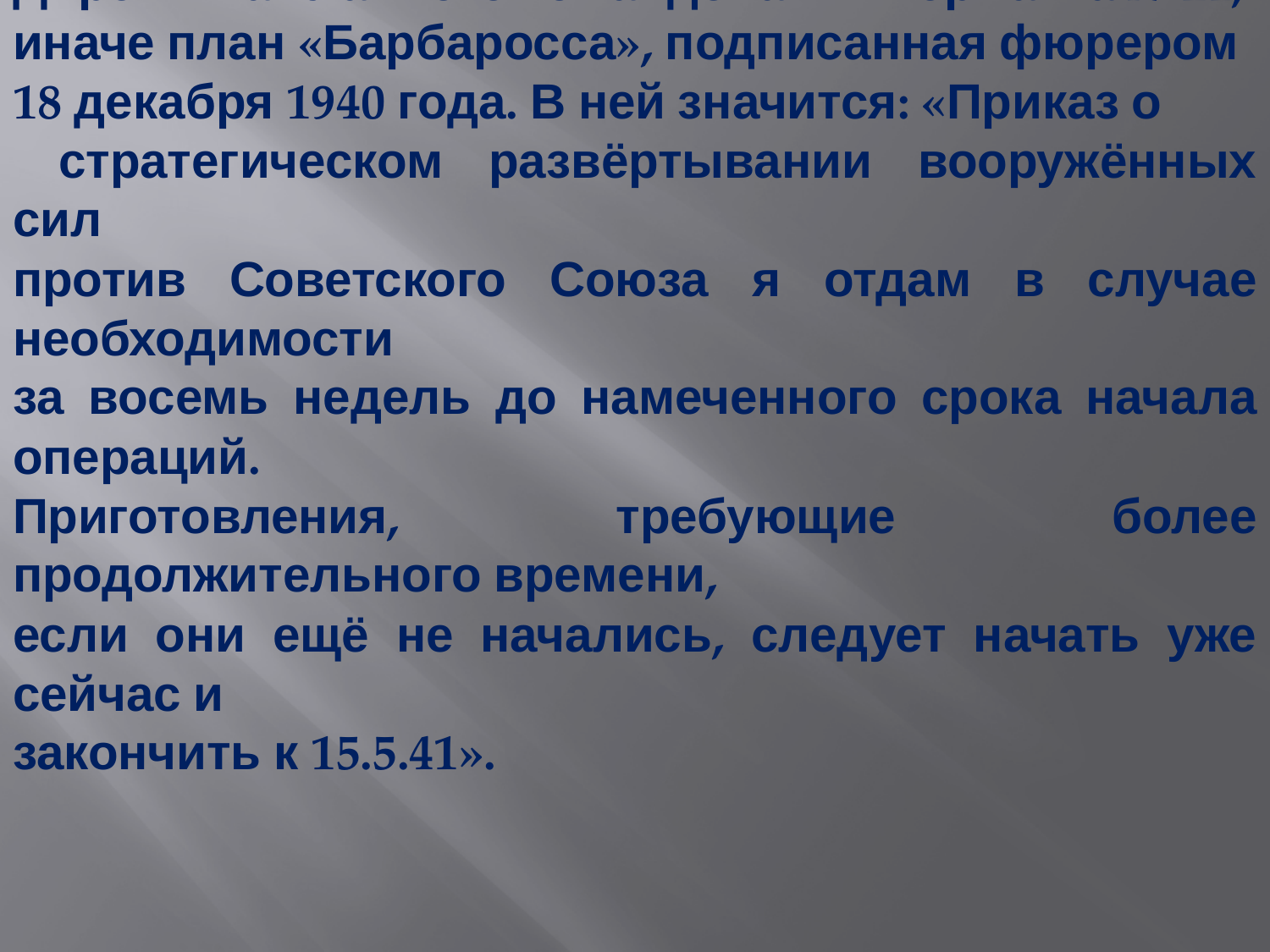

Директива Главного командования вермахта №21,
иначе план «Барбаросса», подписанная фюрером
18 декабря 1940 года. В ней значится: «Приказ о
 стратегическом развёртывании вооружённых сил
против Советского Союза я отдам в случае необходимости
за восемь недель до намеченного срока начала операций.
Приготовления, требующие более продолжительного времени,
если они ещё не начались, следует начать уже сейчас и
закончить к 15.5.41».